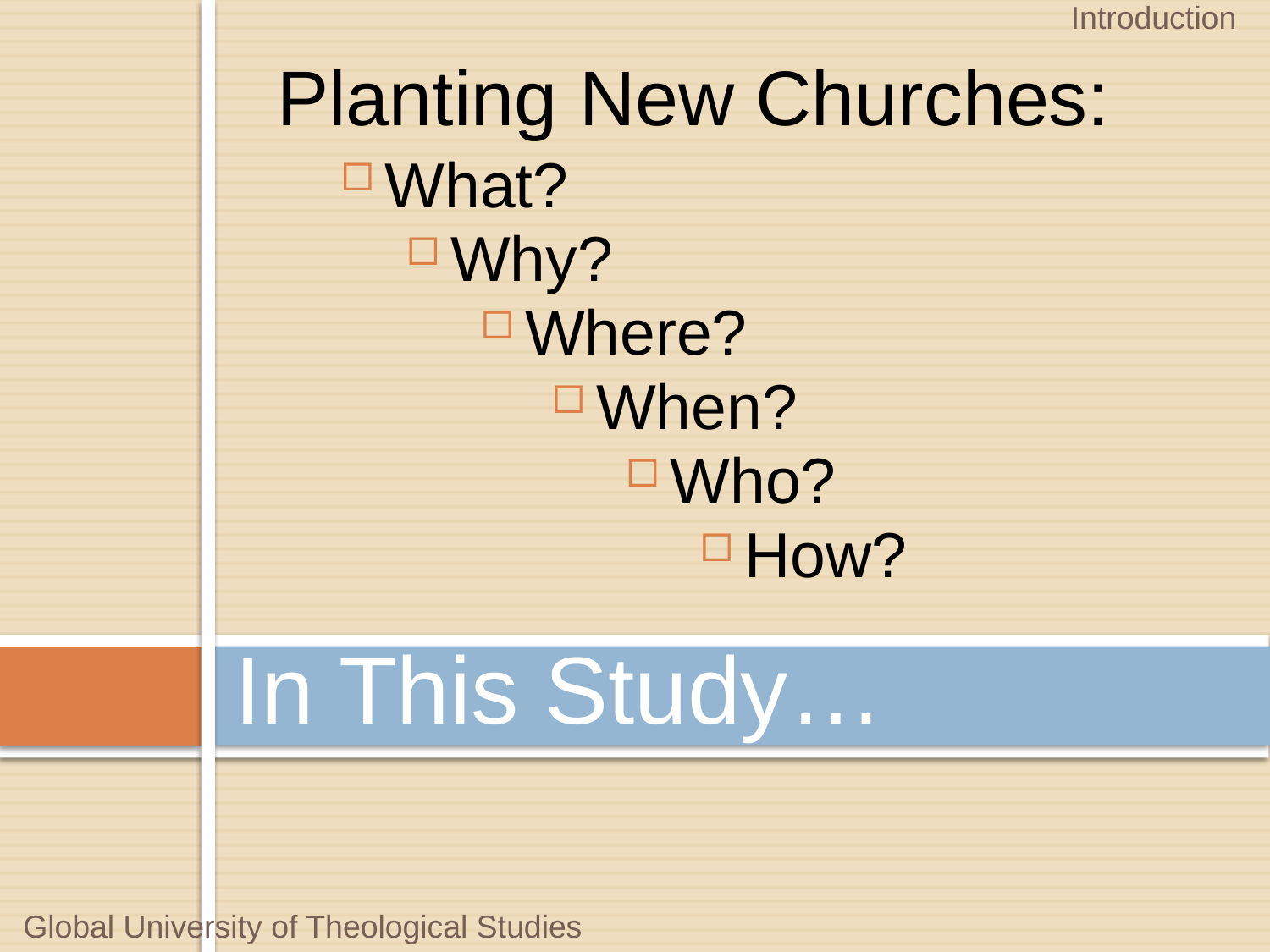

Introduction
Planting New Churches:
What?
Why?
Where?
When?
Who?
How?
In This Study…
Global University of Theological Studies